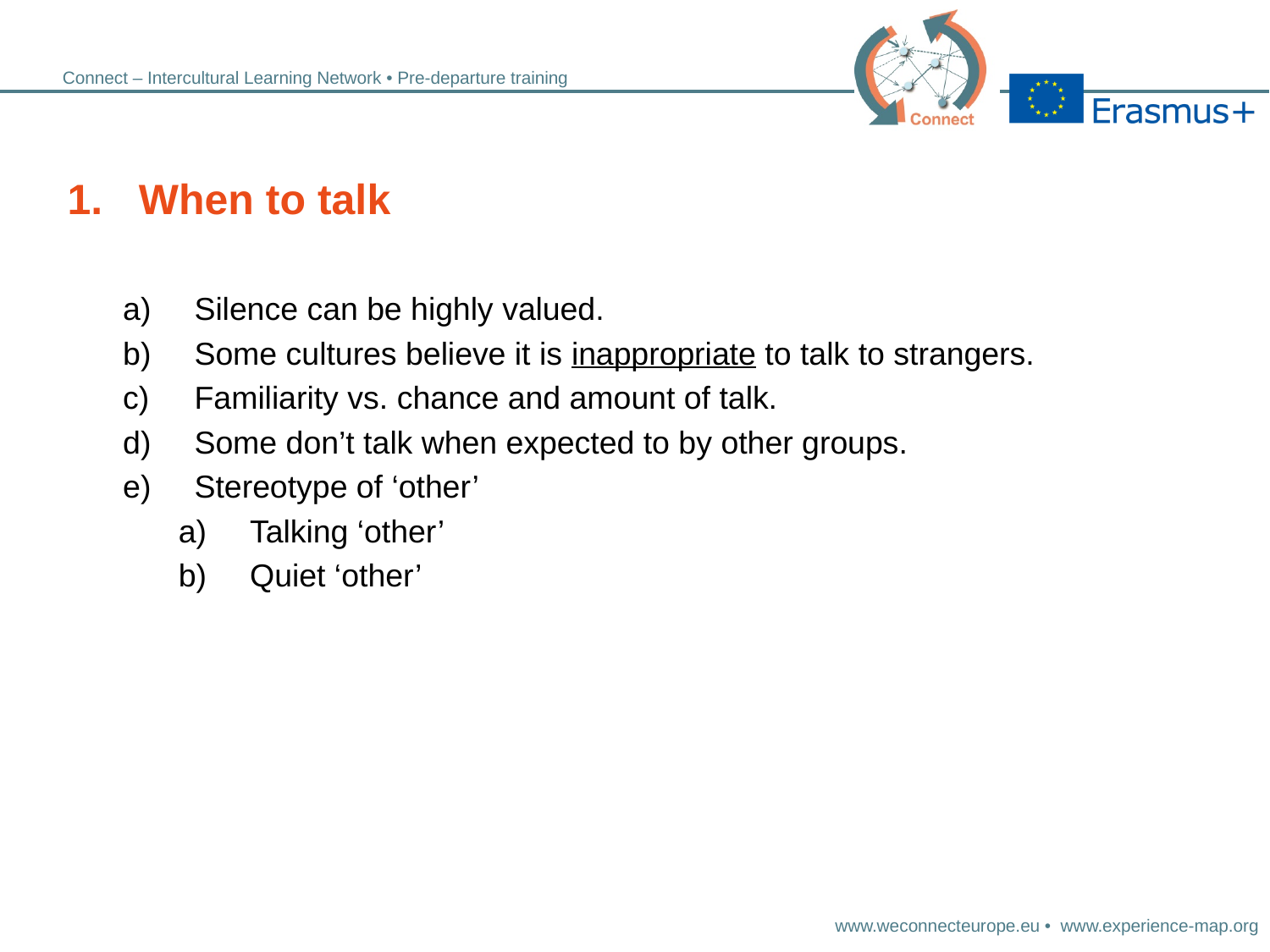

When to talk

Silence can be highly valued.
Some cultures believe it is inappropriate to talk to strangers.
Familiarity vs. chance and amount of talk.
Some don’t talk when expected to by other groups.
Stereotype of ‘other’
Talking ‘other’
Quiet ‘other’